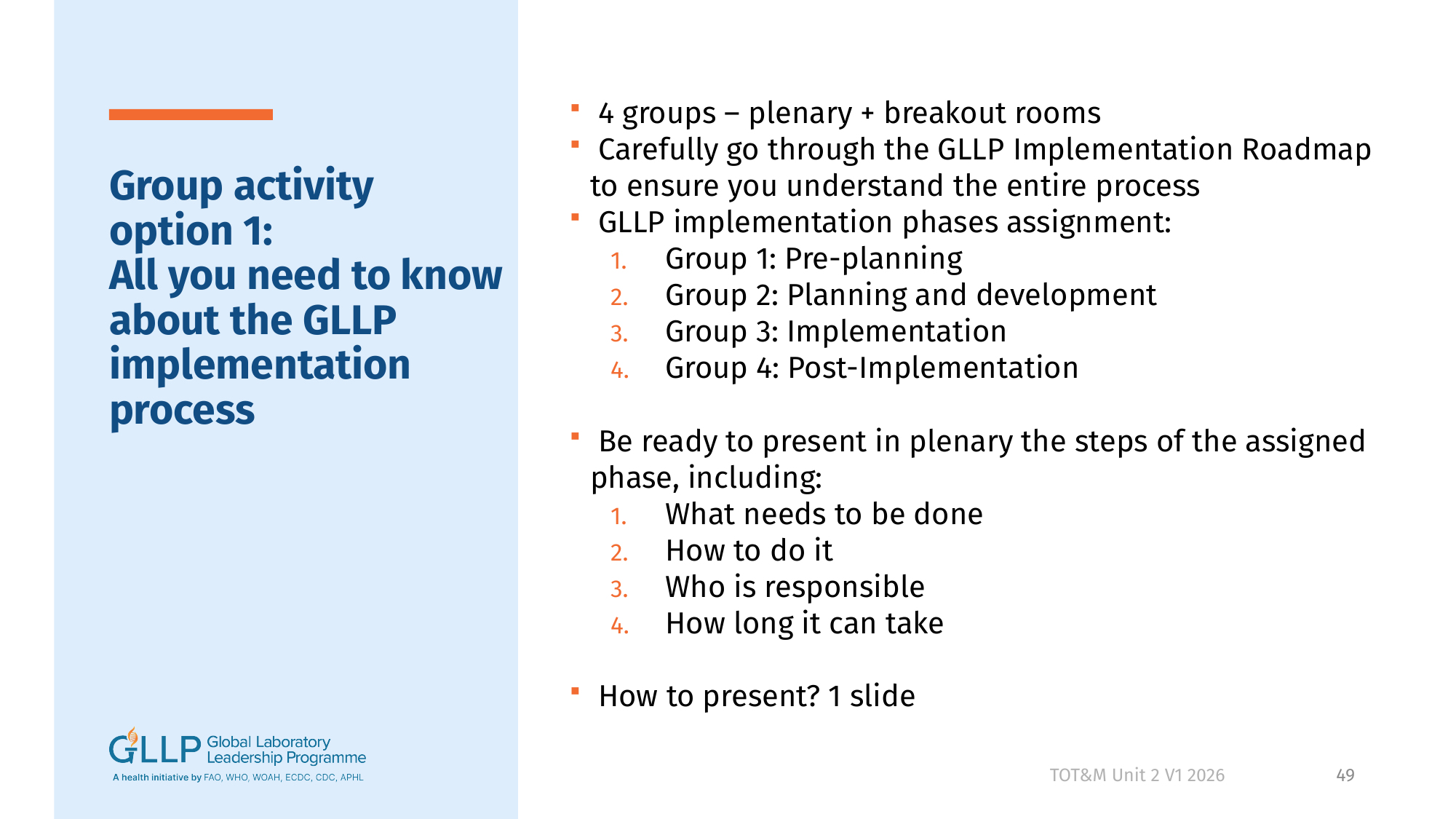

4 groups – plenary + breakout rooms
 Carefully go through the GLLP Implementation Roadmap to ensure you understand the entire process
 GLLP implementation phases assignment:
Group 1: Pre-planning
Group 2: Planning and development
Group 3: Implementation
Group 4: Post-Implementation

 Be ready to present in plenary the steps of the assigned phase, including:
What needs to be done
How to do it
Who is responsible
How long it can take

 How to present? 1 slide
# Group activity option 1: All you need to know about the GLLP implementation process
TOT&M Unit 2 V1 2026
49